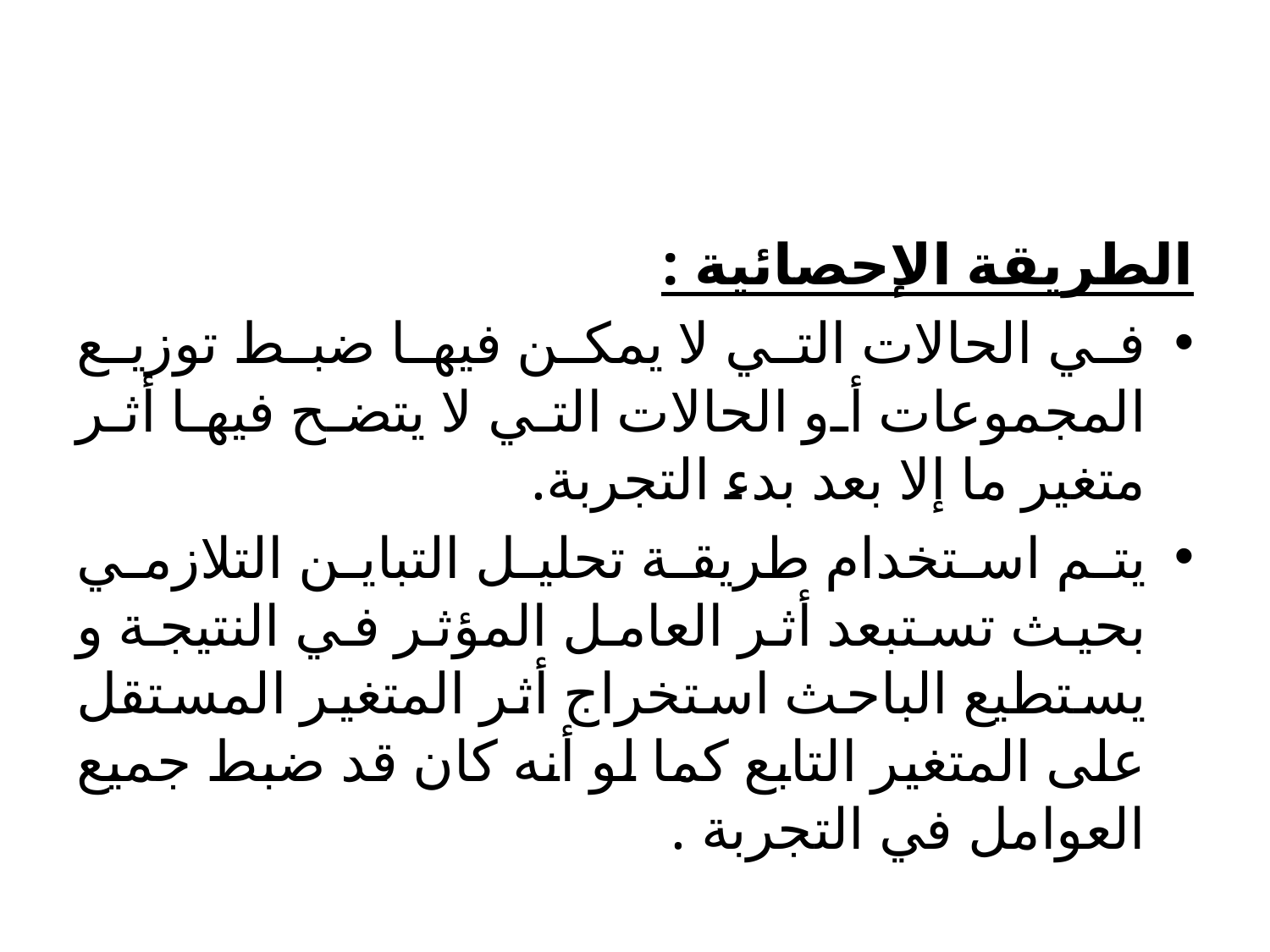

#
الطريقة الإحصائية :
في الحالات التي لا يمكن فيها ضبط توزيع المجموعات أو الحالات التي لا يتضح فيها أثر متغير ما إلا بعد بدء التجربة.
يتم استخدام طريقة تحليل التباين التلازمي بحيث تستبعد أثر العامل المؤثر في النتيجة و يستطيع الباحث استخراج أثر المتغير المستقل على المتغير التابع كما لو أنه كان قد ضبط جميع العوامل في التجربة .